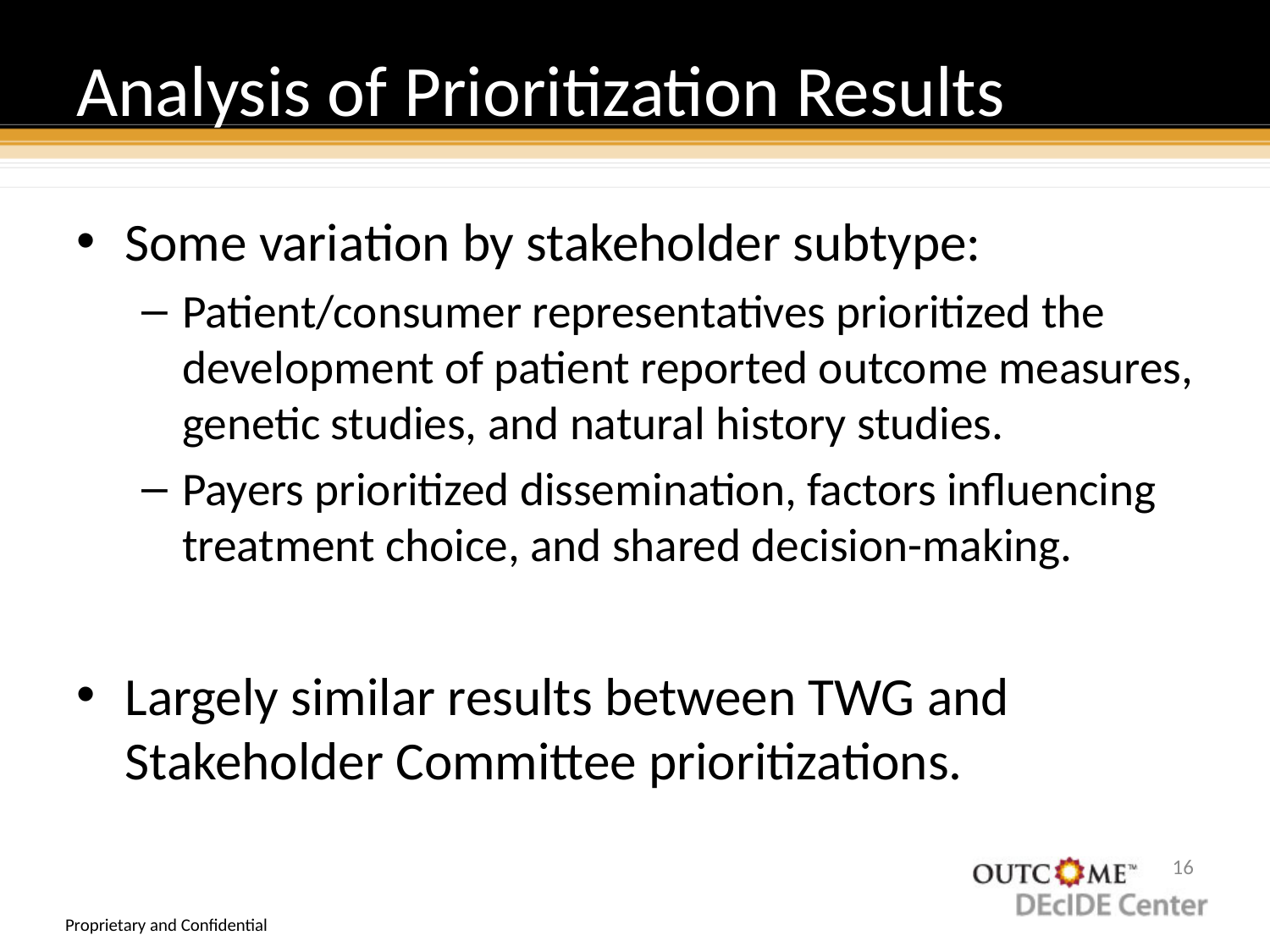

# Analysis of Prioritization Results
Some variation by stakeholder subtype:
Patient/consumer representatives prioritized the development of patient reported outcome measures, genetic studies, and natural history studies.
Payers prioritized dissemination, factors influencing treatment choice, and shared decision-making.

Largely similar results between TWG and Stakeholder Committee prioritizations.

16